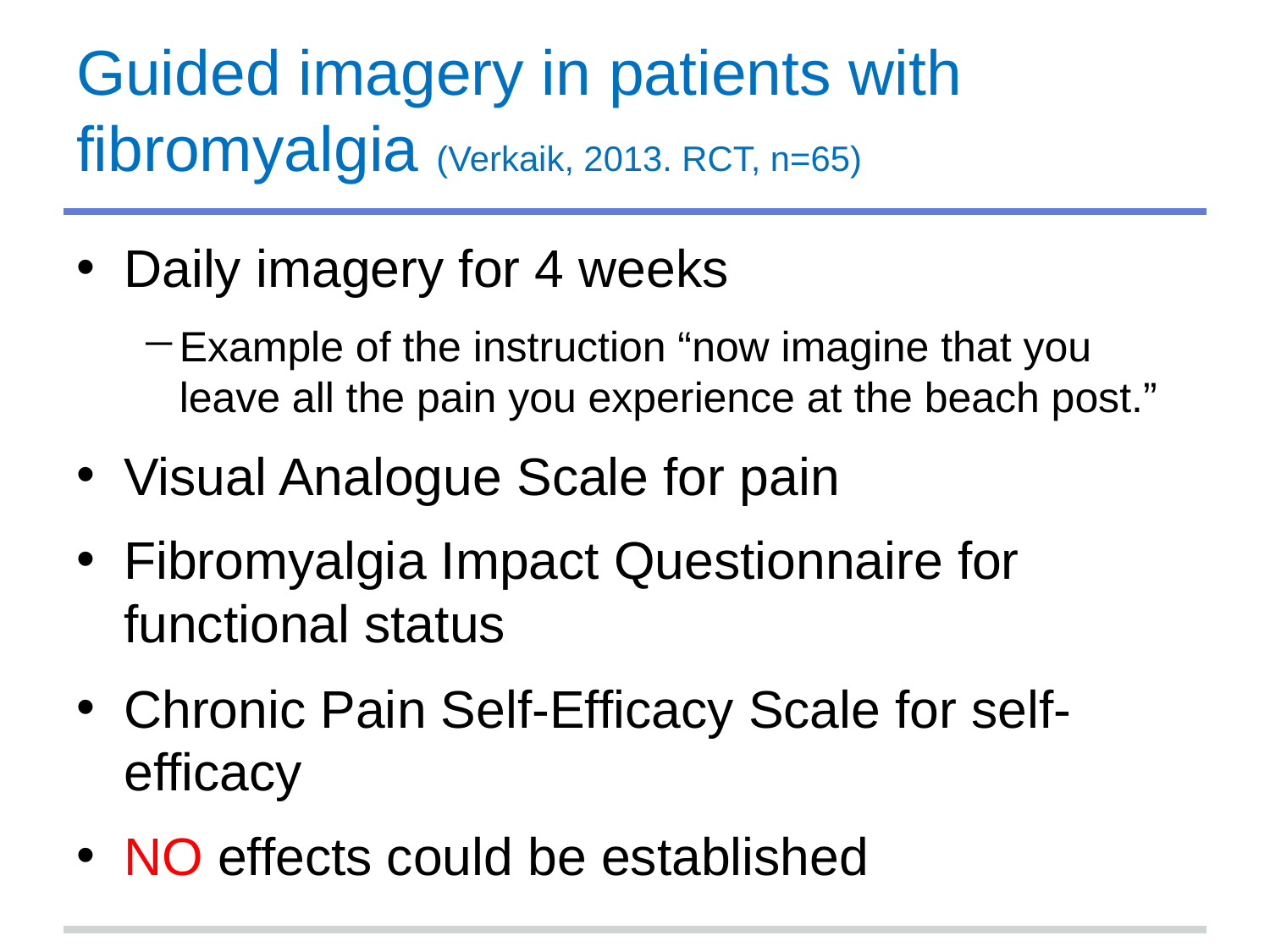

# Guided imagery in patients with fibromyalgia (Verkaik, 2013. RCT, n=65)
Daily imagery for 4 weeks
Example of the instruction “now imagine that you leave all the pain you experience at the beach post.”
Visual Analogue Scale for pain
Fibromyalgia Impact Questionnaire for functional status
Chronic Pain Self-Efficacy Scale for self-efficacy
NO effects could be established